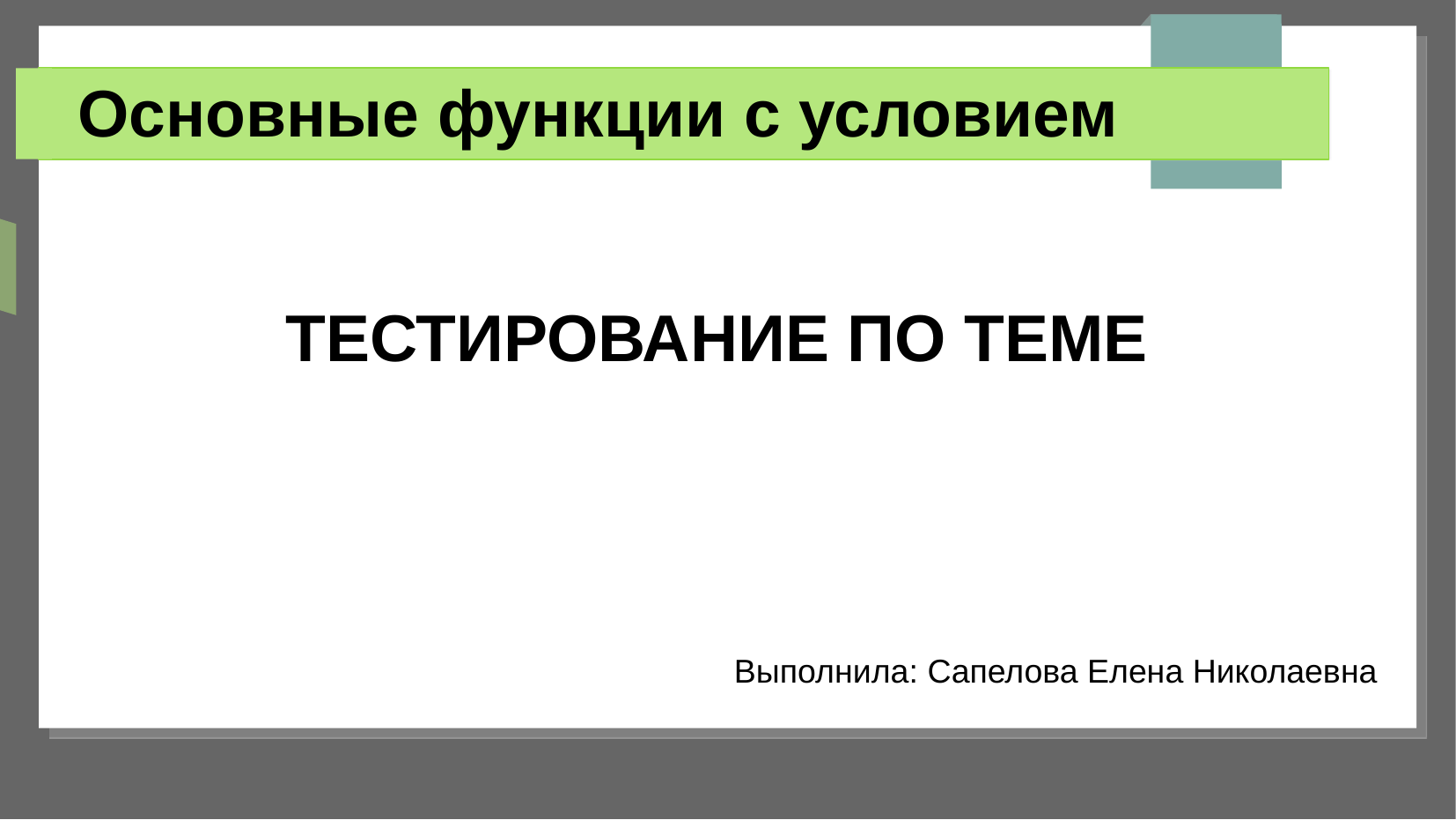

Основные функции с условием
ТЕСТИРОВАНИЕ ПО ТЕМЕ
Выполнила: Сапелова Елена Николаевна